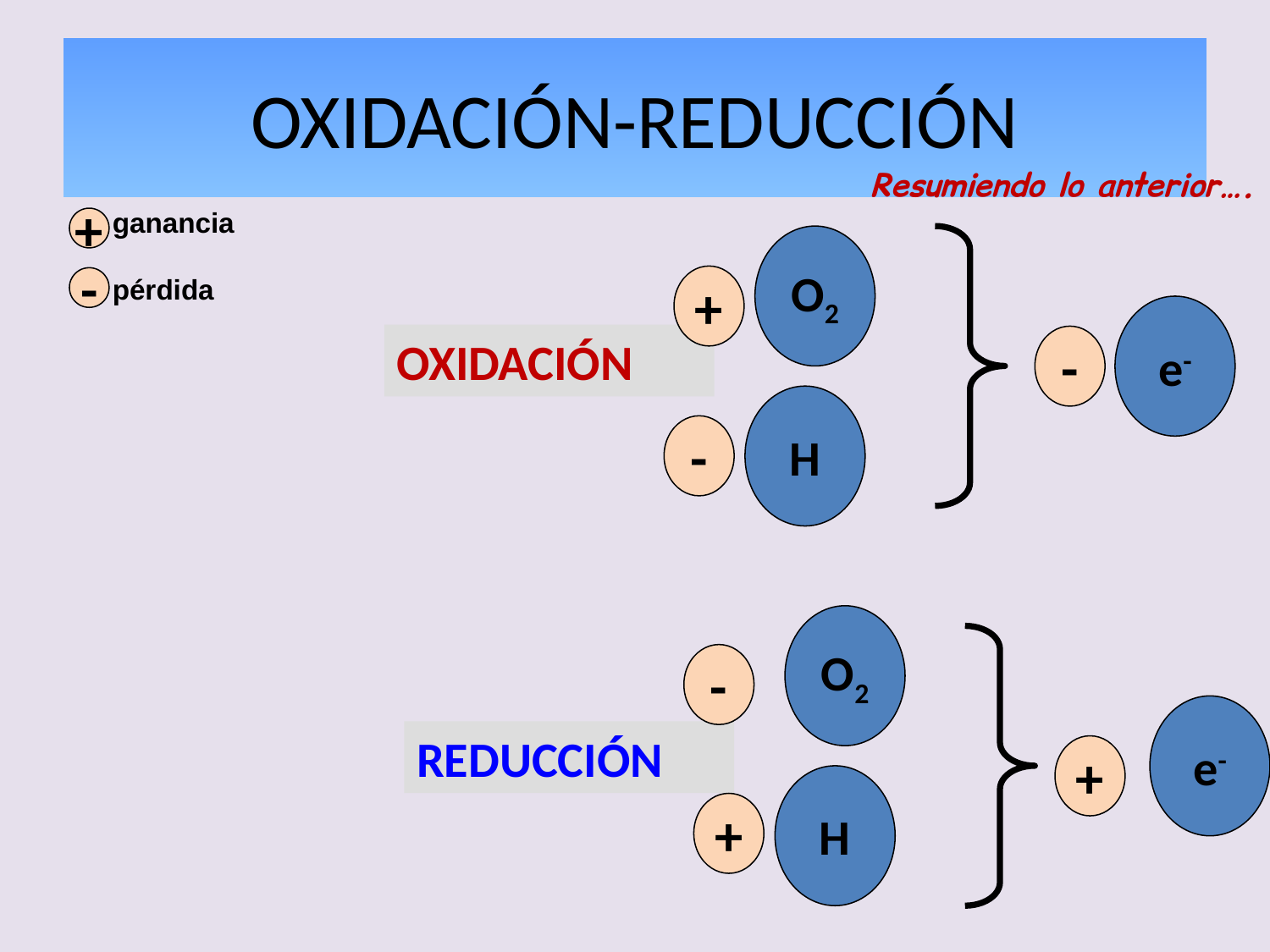

# OXIDACIÓN-REDUCCIÓN
Resumiendo lo anterior….
ganancia
+
O2

+
pérdida
-
e-
OXIDACIÓN
-
H
-
O2

-
e-
REDUCCIÓN
+
H
+